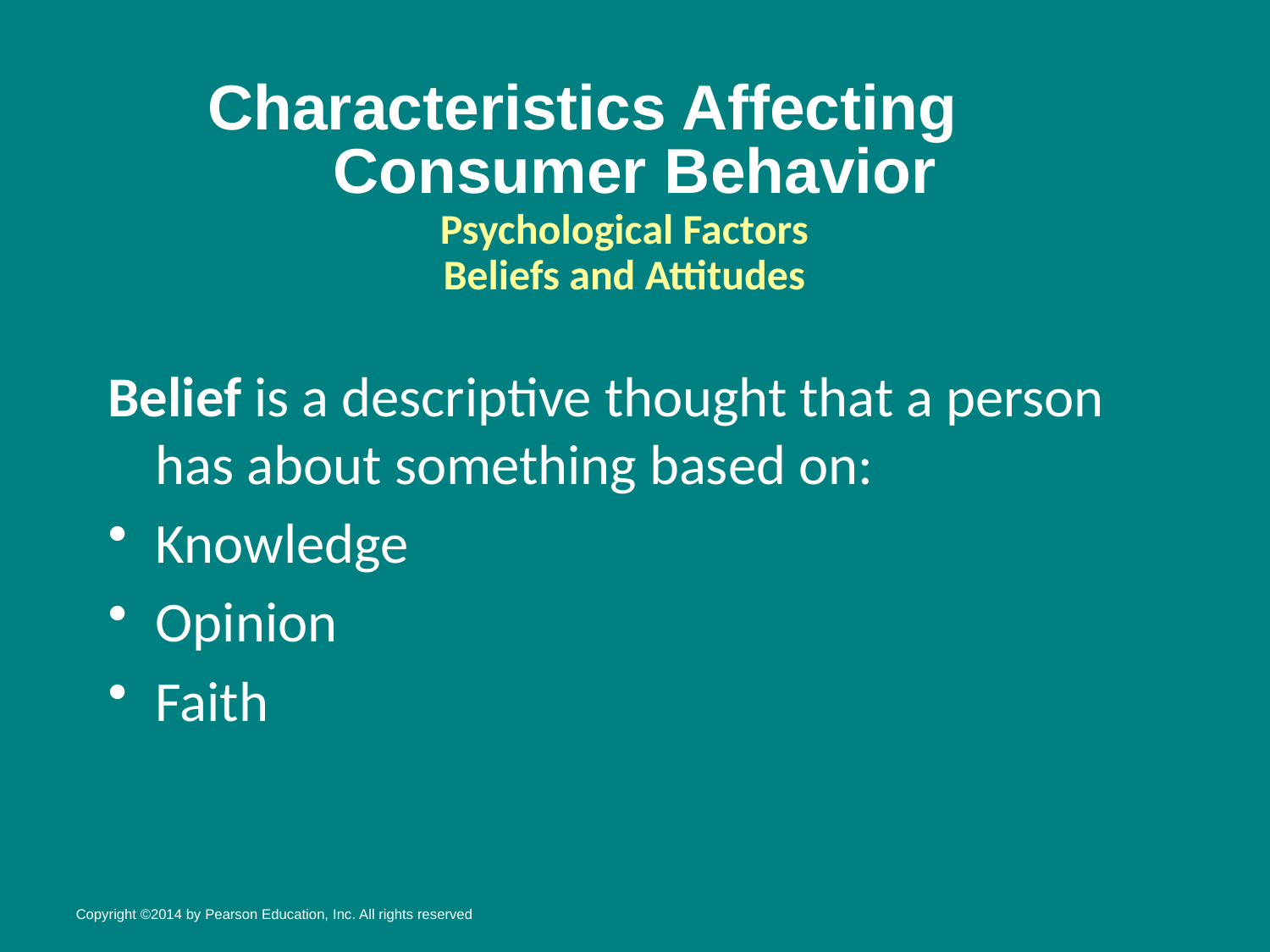

# Characteristics Affecting       Consumer Behavior
Psychological Factors
Beliefs and Attitudes

Belief is a descriptive thought that a person has about something based on:
Knowledge
Opinion
Faith

Copyright ©2014 by Pearson Education, Inc. All rights reserved